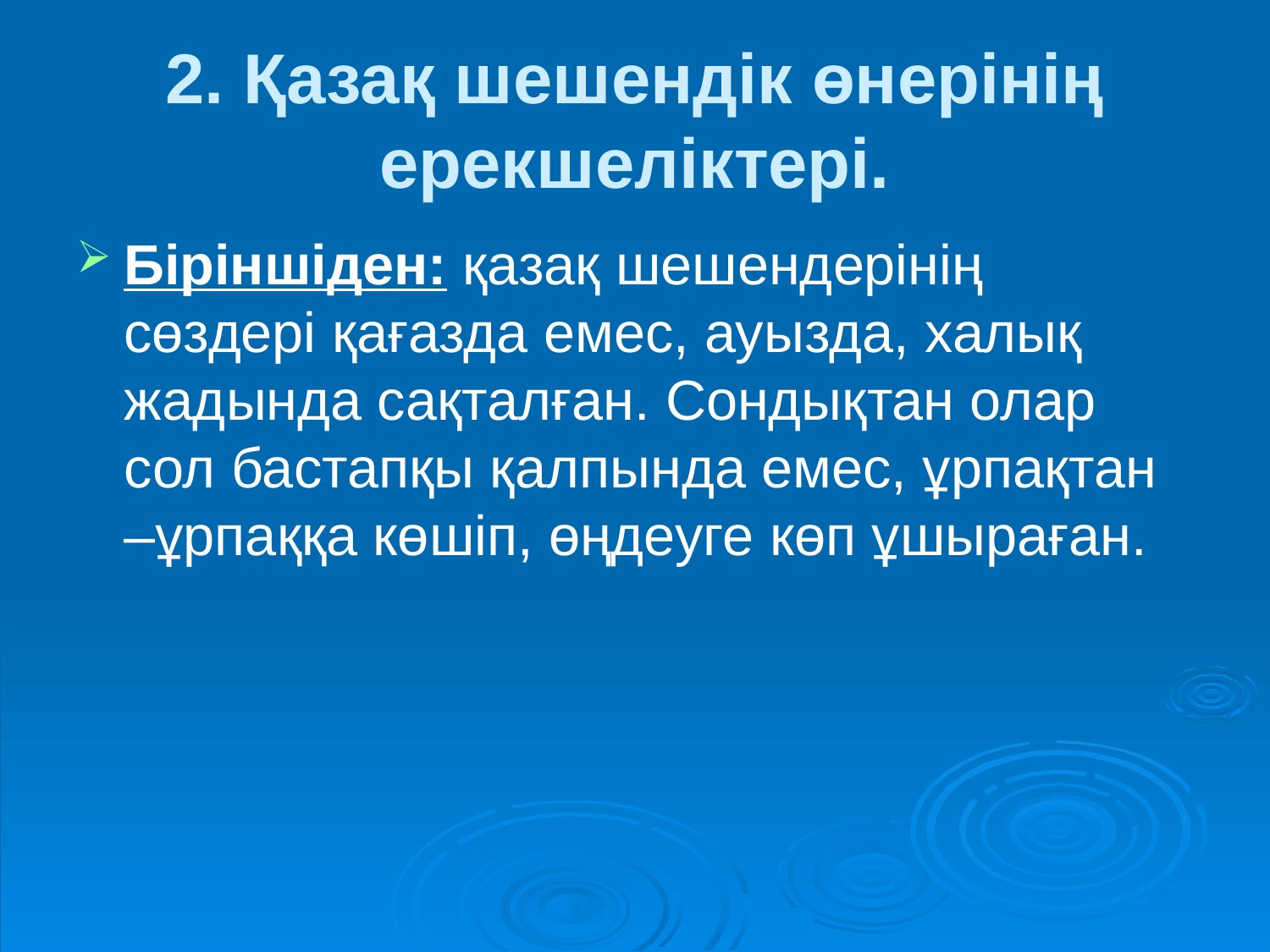

# 2. Қазақ шешендік өнерінің ерекшеліктері.
Біріншіден: қазақ шешендерінің  сөздері қағазда емес, ауызда, халық жадында сақталған. Сондықтан олар сол бастапқы қалпында емес, ұрпақтан –ұрпаққа көшіп, өңдеуге көп ұшыраған.